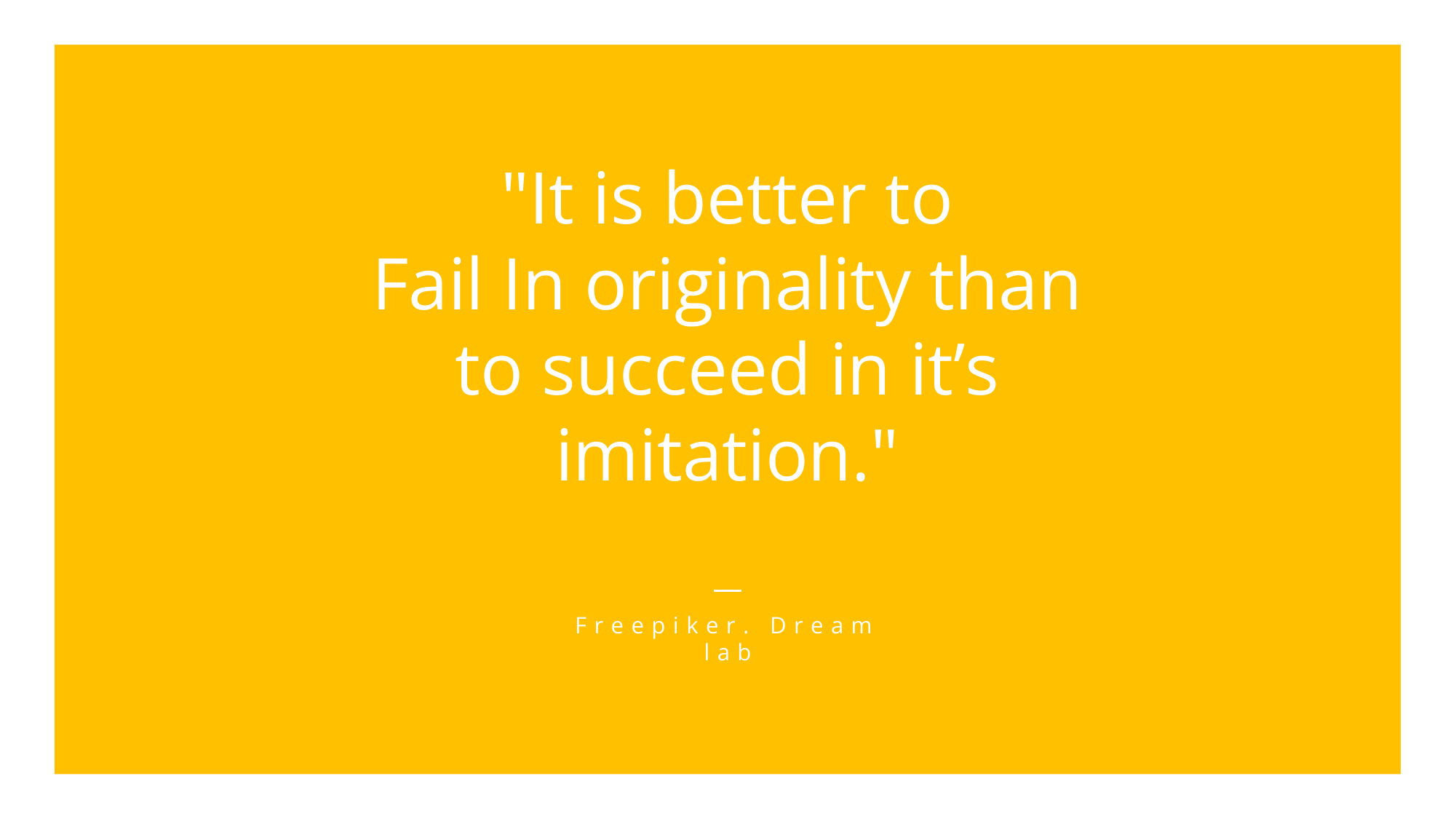

"It is better to
Fail In originality than
to succeed in it’s
imitation."
Freepiker. Dream lab